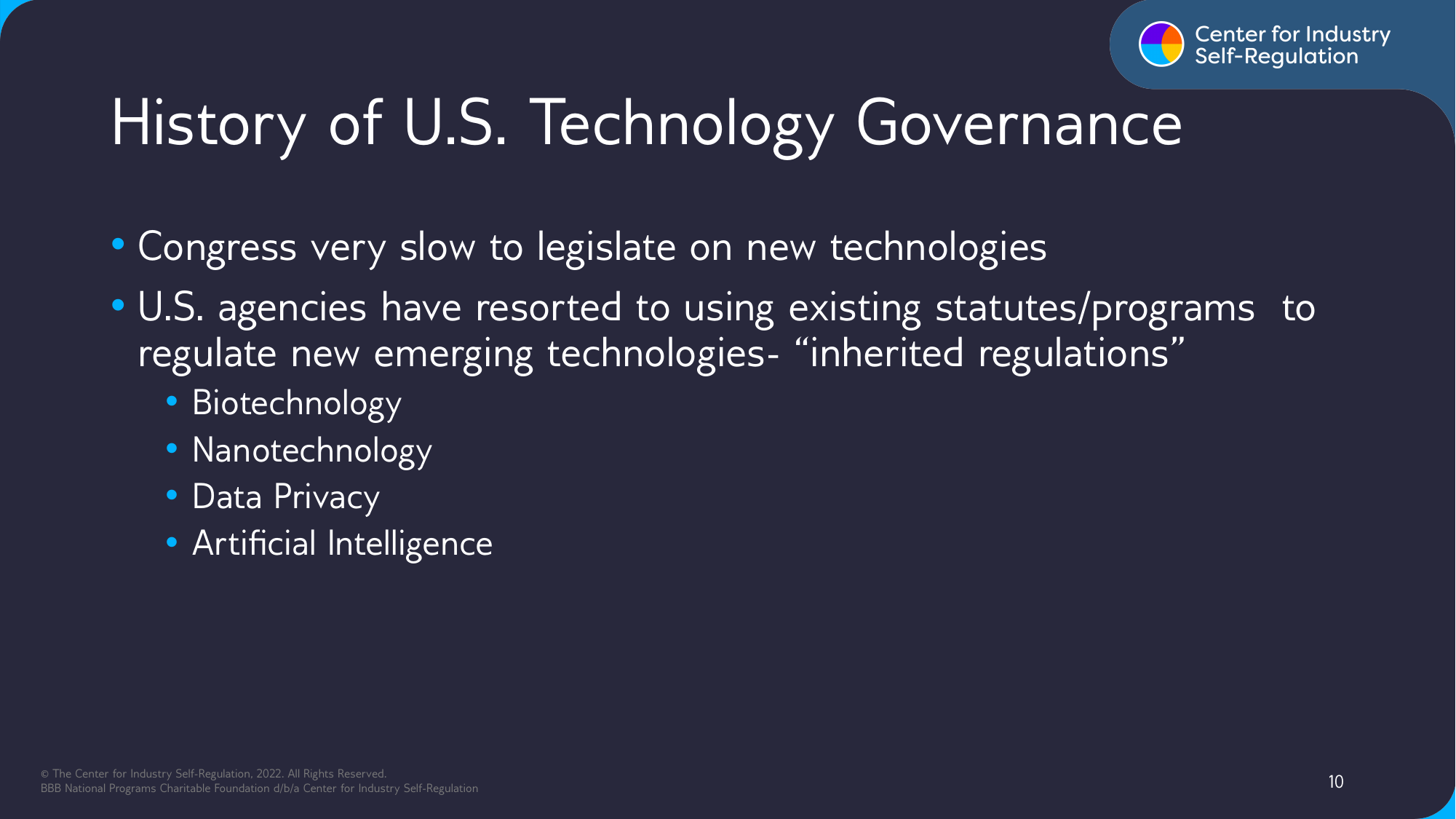

# History of U.S. Technology Governance​
Congress very slow to legislate on new technologies​
U.S. agencies have resorted to using existing statutes/programs  to regulate new emerging technologies​- “inherited regulations”
Biotechnology​
Nanotechnology​
Data Privacy  ​
Artificial Intelligence​
10